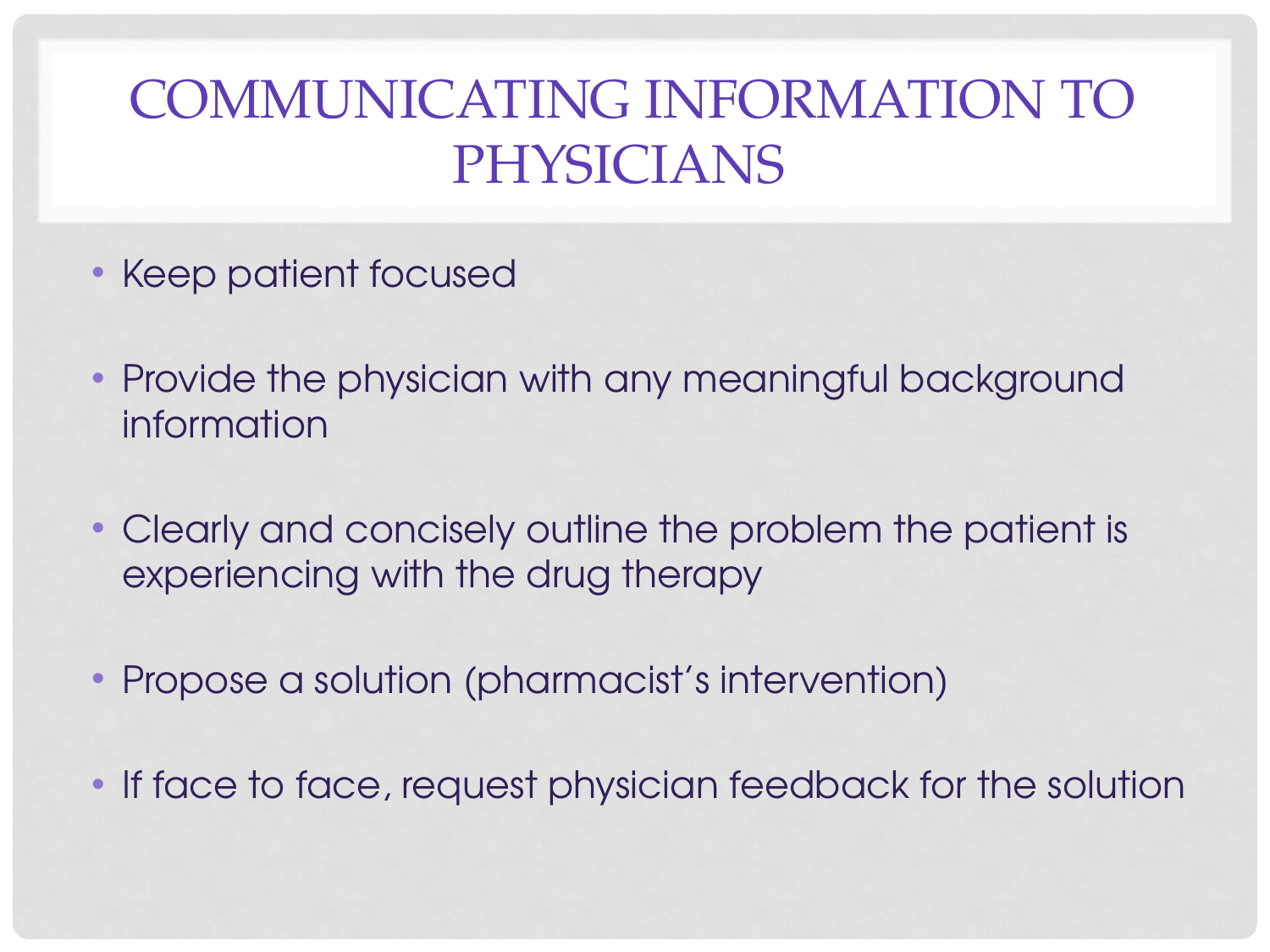

# Communicating Information to Physicians
Keep patient focused

Provide the physician with any meaningful background information

Clearly and concisely outline the problem the patient is experiencing with the drug therapy

Propose a solution (pharmacist’s intervention)

If face to face, request physician feedback for the solution